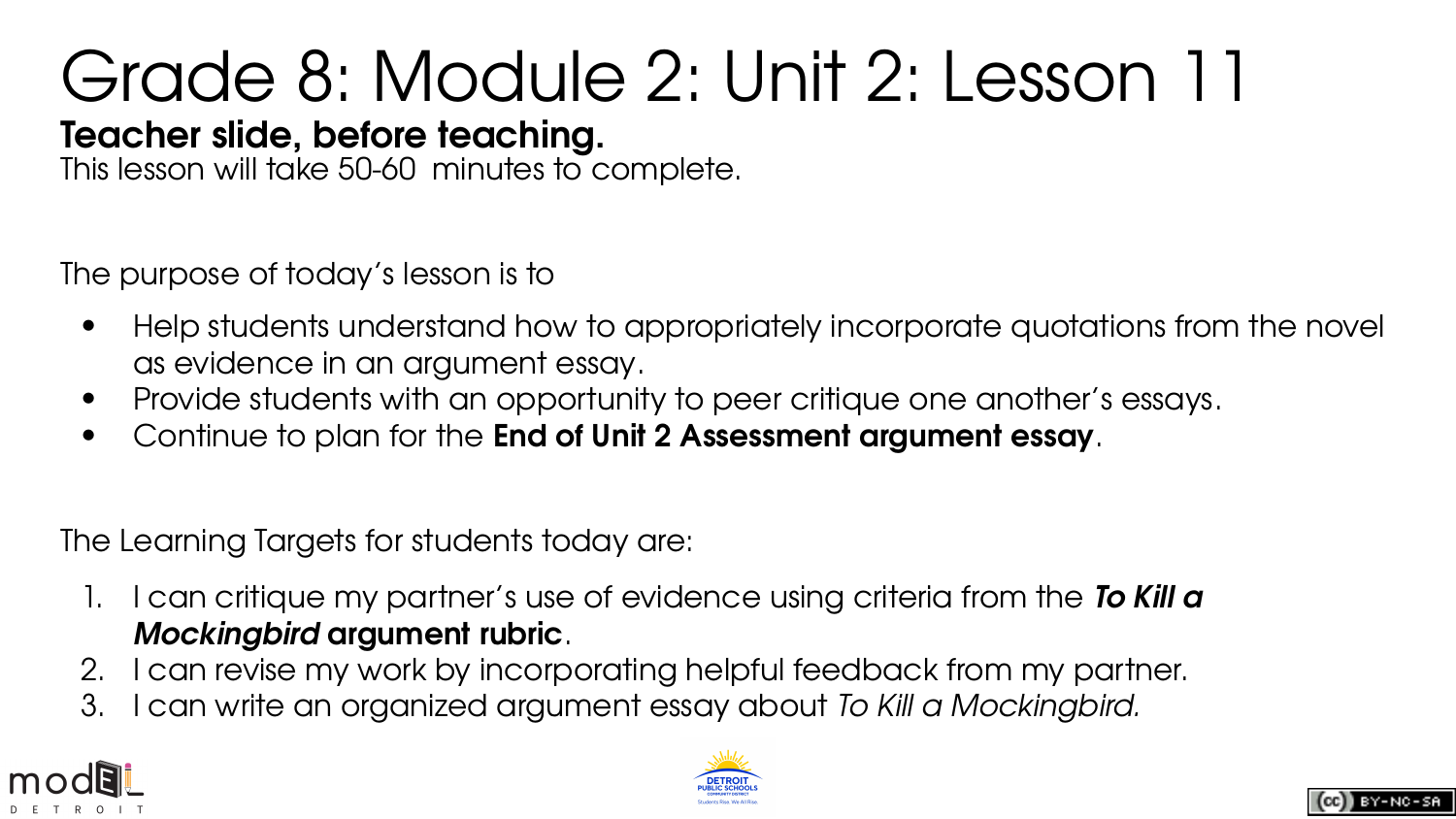

# Grade 8: Module 2: Unit 2: Lesson 11
Teacher slide, before teaching.
This lesson will take 50-60  minutes to complete.

The purpose of today’s lesson is to
Help students understand how to appropriately incorporate quotations from the novel as evidence in an argument essay.
Provide students with an opportunity to peer critique one another’s essays.
Continue to plan for the End of Unit 2 Assessment argument essay.

The Learning Targets for students today are:
I can critique my partner’s use of evidence using criteria from the To Kill a Mockingbird argument rubric.
I can revise my work by incorporating helpful feedback from my partner.
I can write an organized argument essay about To Kill a Mockingbird.